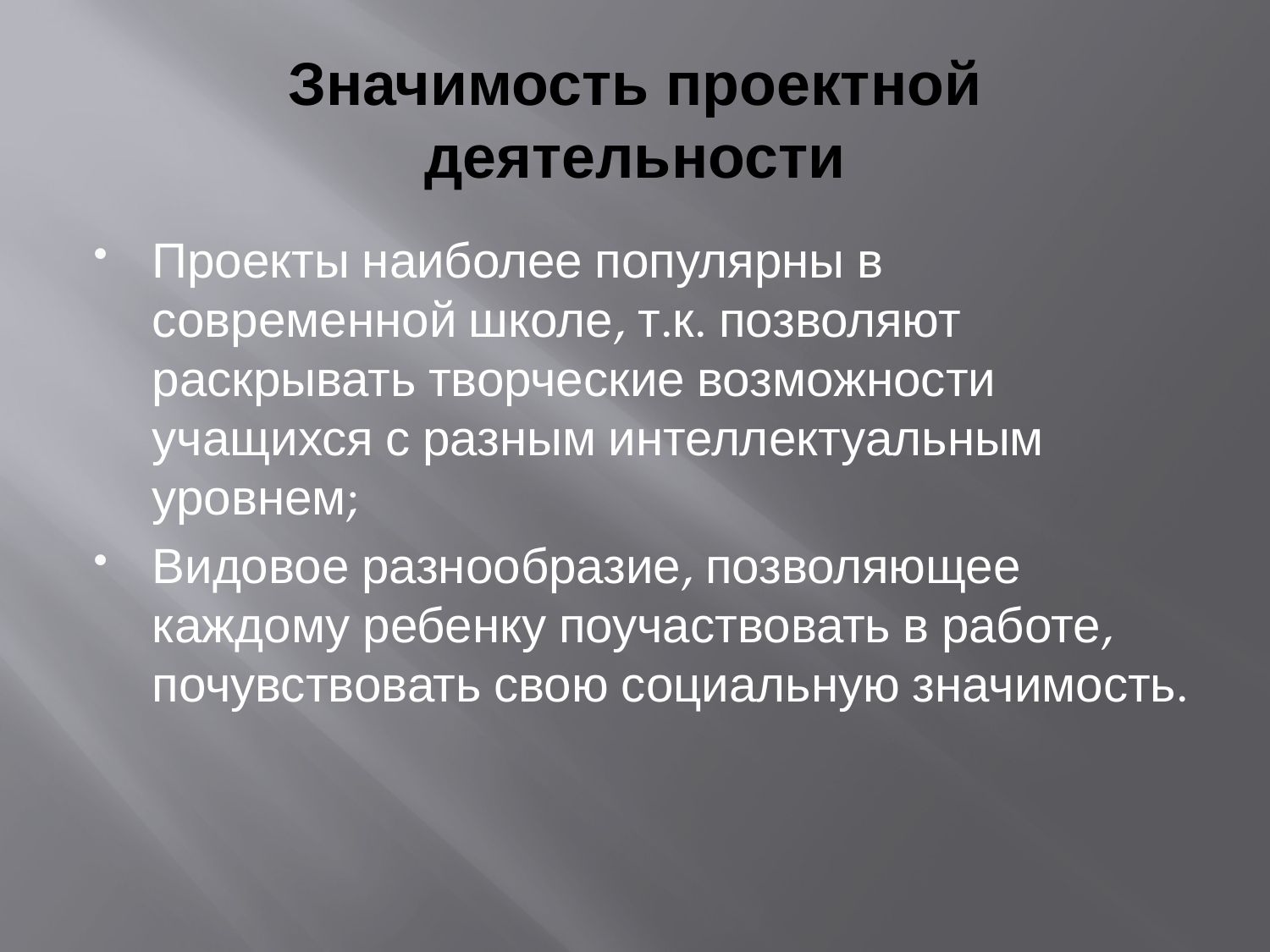

# Значимость проектной деятельности
Проекты наиболее популярны в современной школе, т.к. позволяют раскрывать творческие возможности учащихся с разным интеллектуальным уровнем;
Видовое разнообразие, позволяющее каждому ребенку поучаствовать в работе, почувствовать свою социальную значимость.